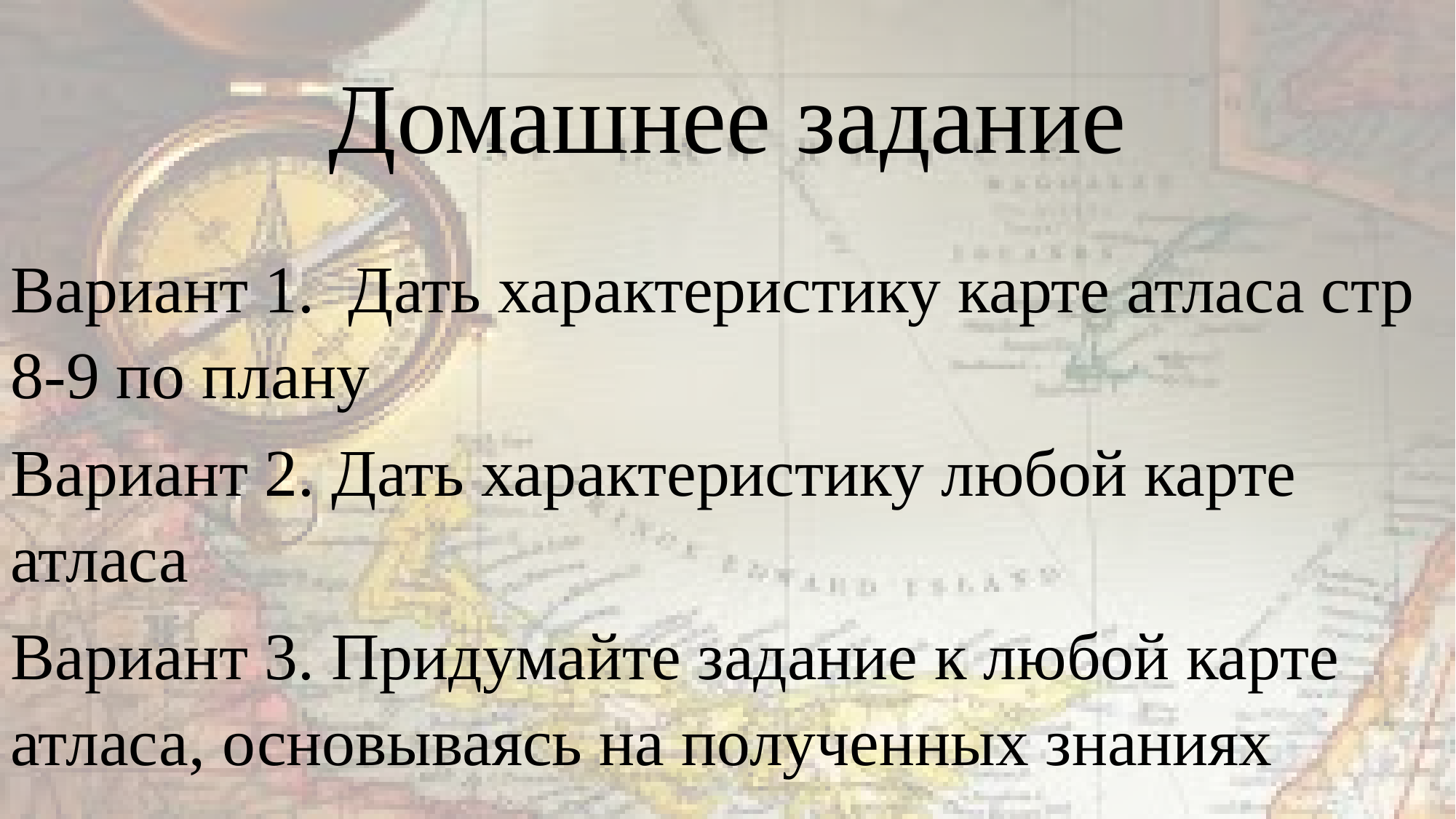

# Домашнее задание
Вариант 1.  Дать характеристику карте атласа стр 8-9 по плану
Вариант 2. Дать характеристику любой карте атласа
Вариант 3. Придумайте задание к любой карте атласа, основываясь на полученных знаниях